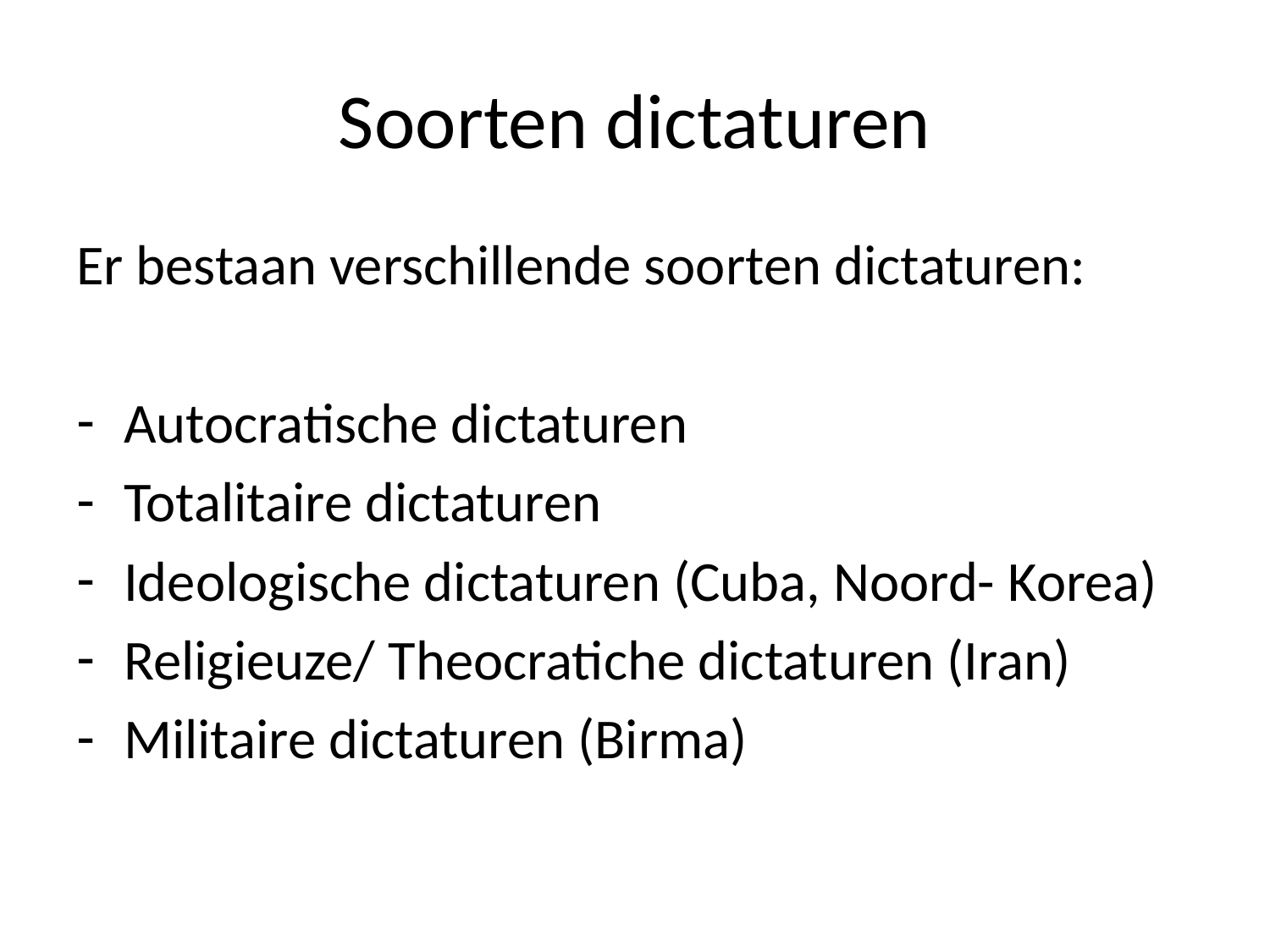

# Soorten dictaturen
Er bestaan verschillende soorten dictaturen:

Autocratische dictaturen
Totalitaire dictaturen
Ideologische dictaturen (Cuba, Noord- Korea)
Religieuze/ Theocratiche dictaturen (Iran)
Militaire dictaturen (Birma)